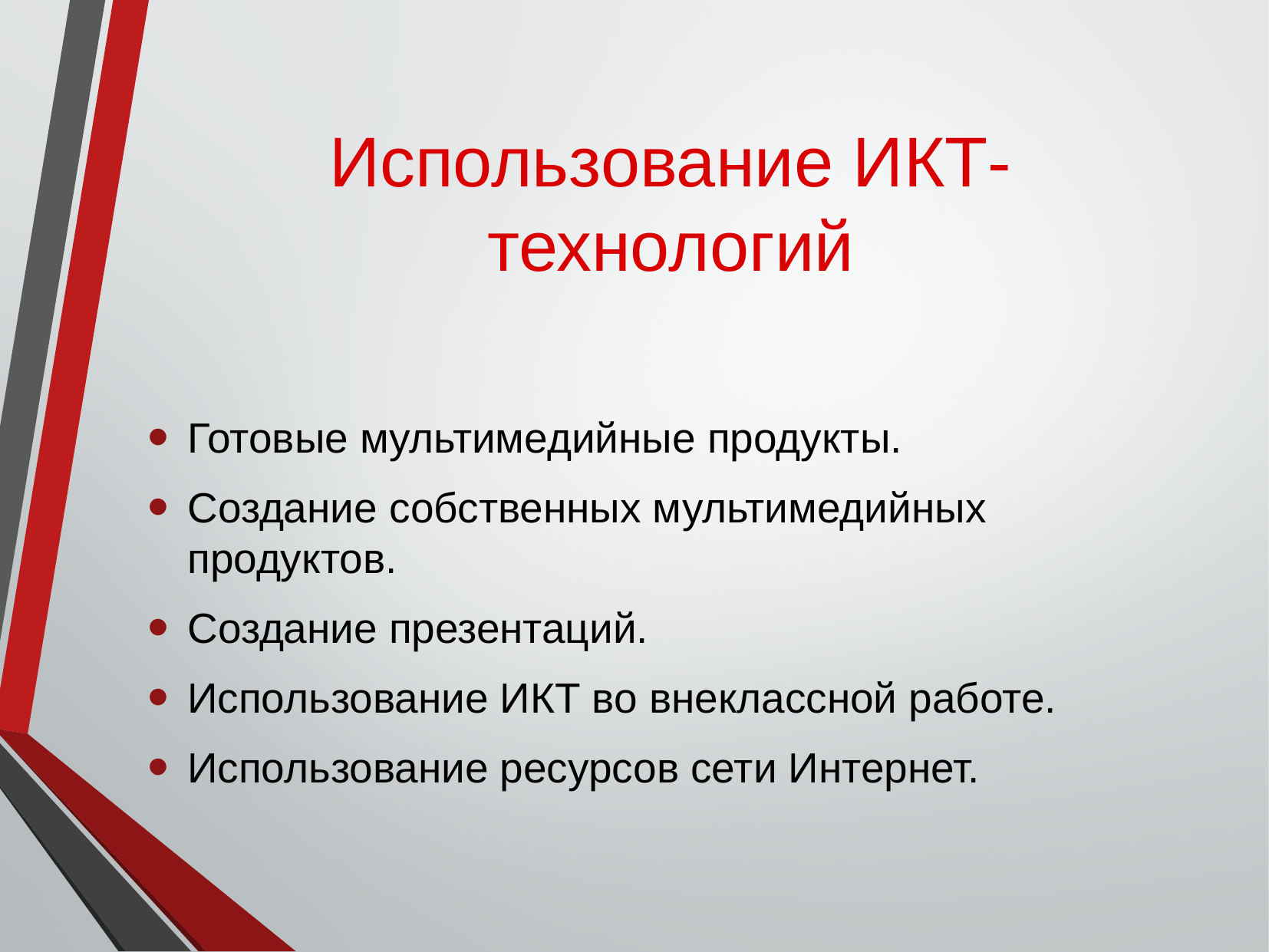

# Использование ИКТ-технологий
Готовые мультимедийные продукты.
Создание собственных мультимедийных продуктов.
Создание презентаций.
Использование ИКТ во внеклассной работе.
Использование ресурсов сети Интернет.